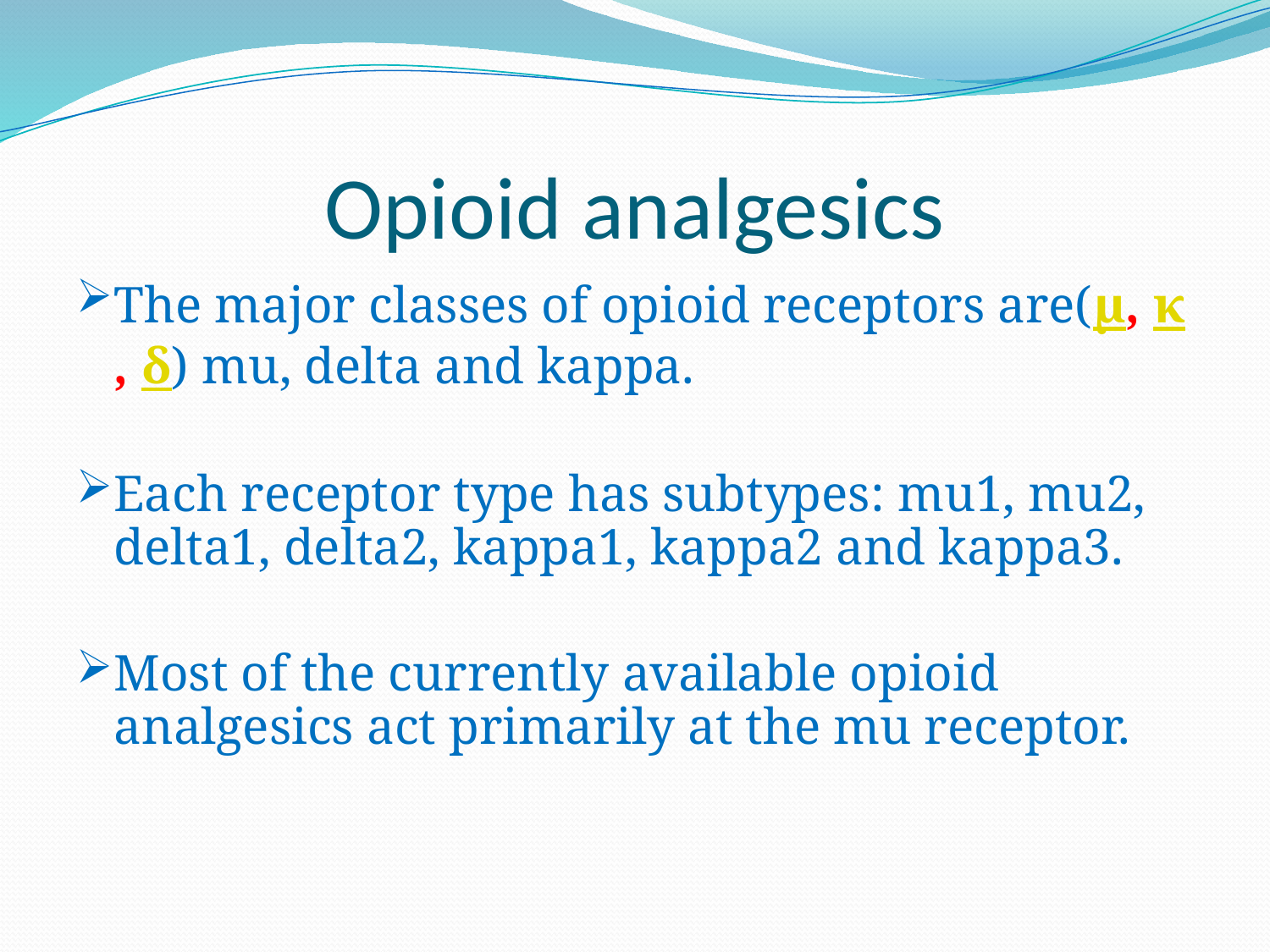

# Opioid analgesics
The major classes of opioid receptors are(μ, κ, δ) mu, delta and kappa.

Each receptor type has subtypes: mu1, mu2, delta1, delta2, kappa1, kappa2 and kappa3.

Most of the currently available opioid analgesics act primarily at the mu receptor.